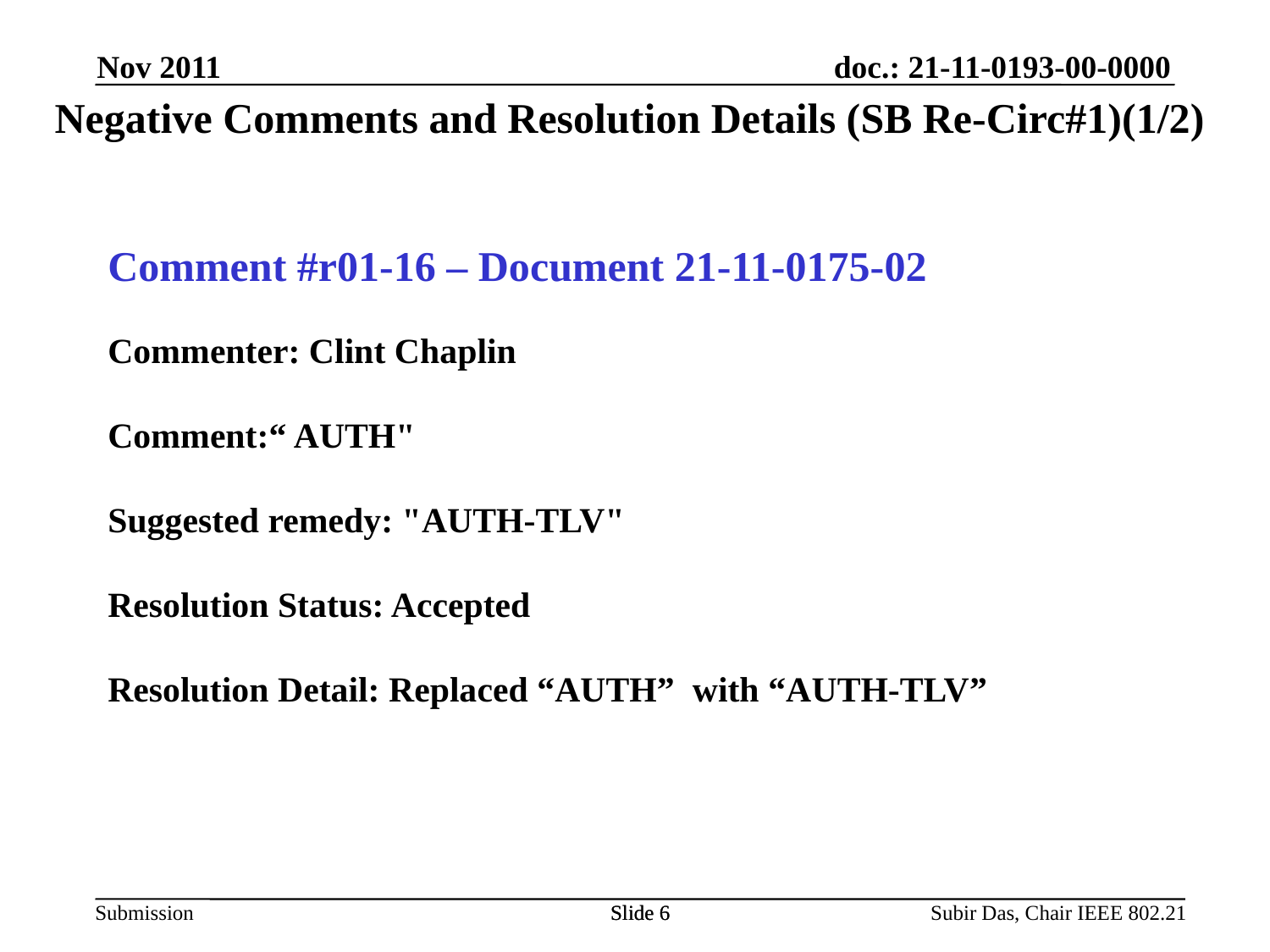

Nov 2011
# Negative Comments and Resolution Details (SB Re-Circ#1)(1/2)
Comment #r01-16 – Document 21-11-0175-02

Commenter: Clint Chaplin

Comment:“ AUTH"

Suggested remedy: "AUTH-TLV"

Resolution Status: Accepted

Resolution Detail: Replaced “AUTH”  with “AUTH-TLV”

Slide 6
Slide 6
Subir Das, Chair IEEE 802.21